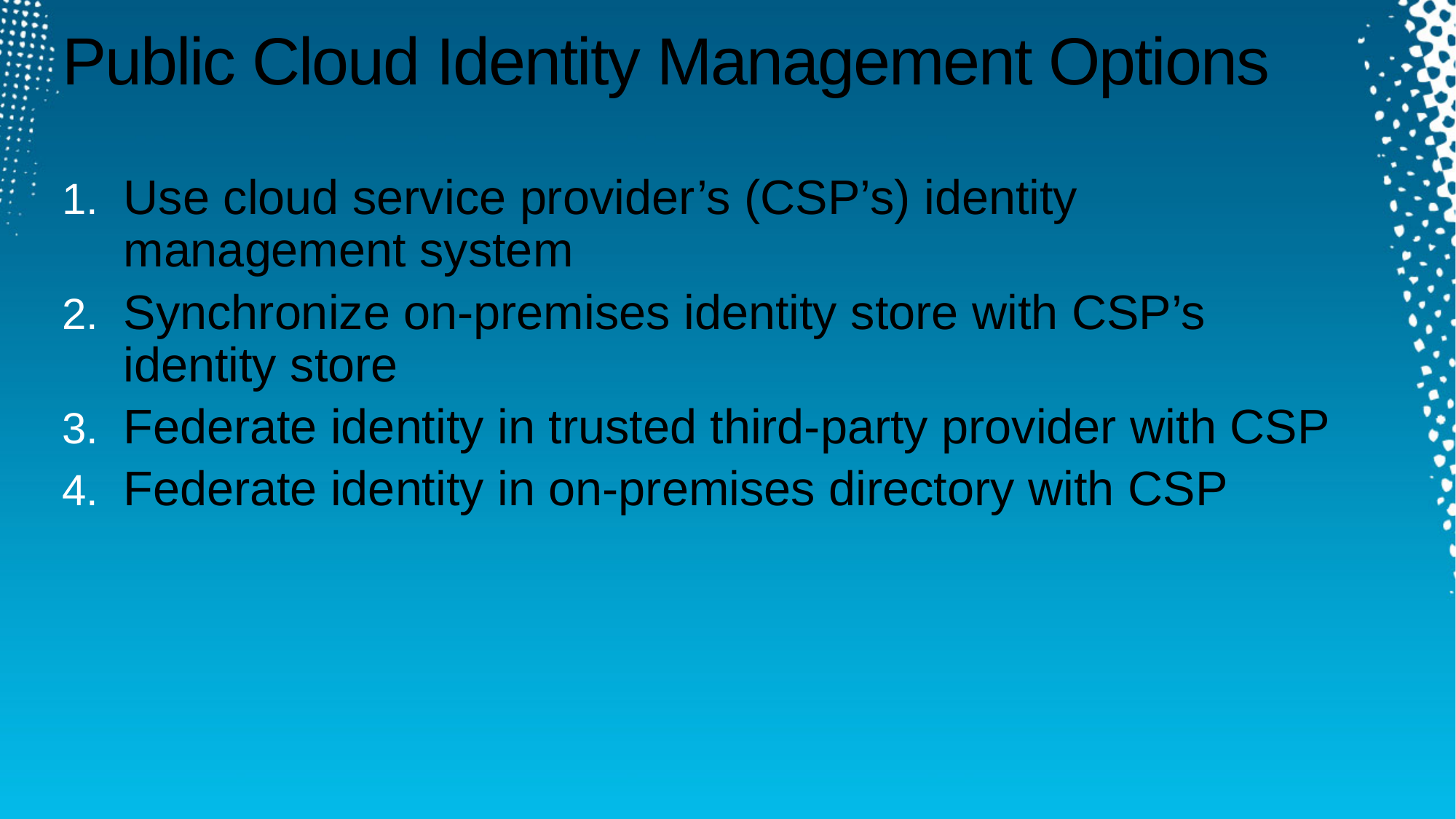

# Public Cloud Identity Management Options
Use cloud service provider’s (CSP’s) identity management system
Synchronize on-premises identity store with CSP’s identity store
Federate identity in trusted third-party provider with CSP
Federate identity in on-premises directory with CSP